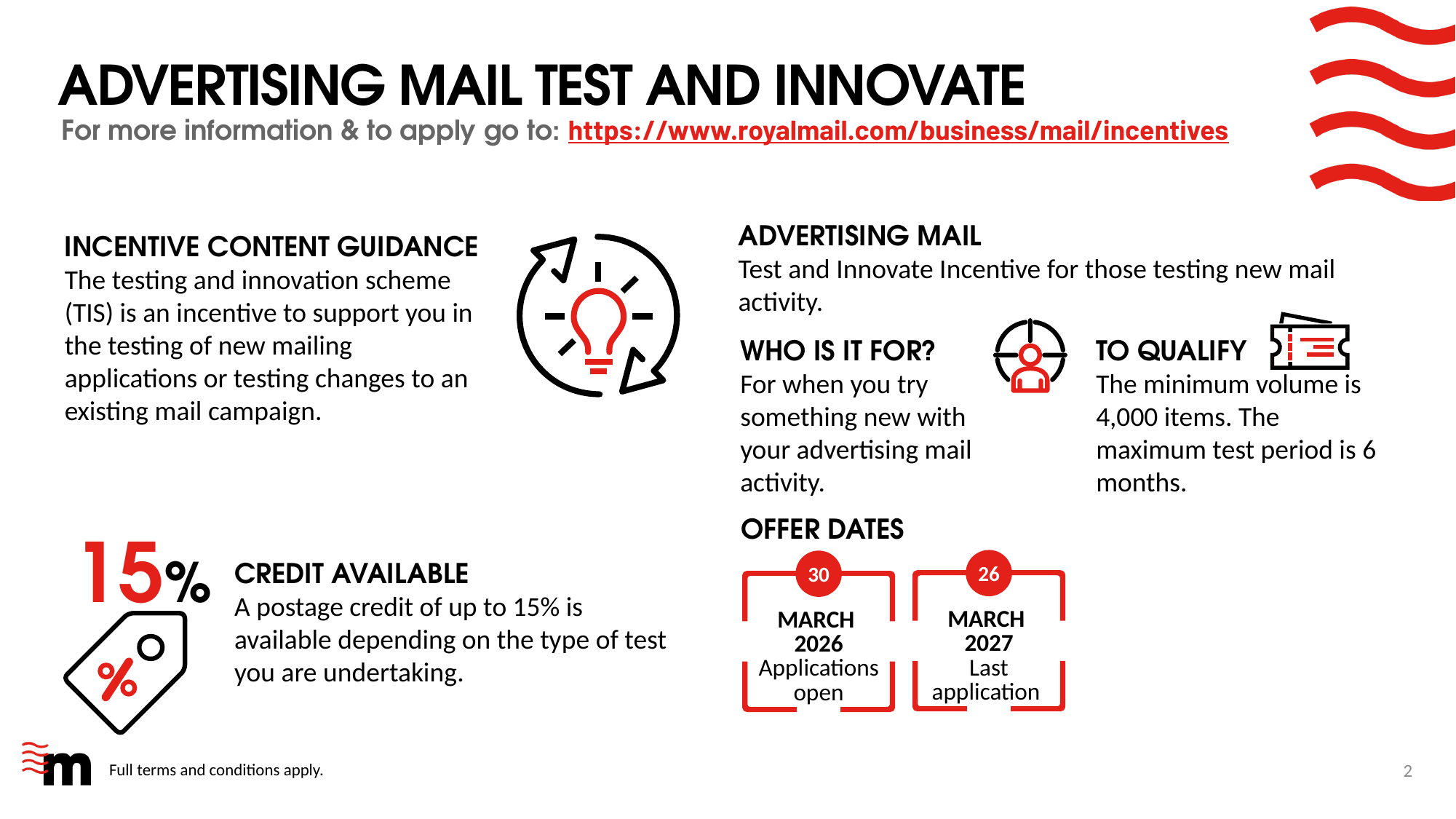

# Advertising mail test and innovate
For more information & to apply go to: https://www.royalmail.com/business/mail/incentives
ADVERTISING MAIL
Test and Innovate Incentive for those testing new mail activity.
INCENTIVE CONTENT GUIDANCE
The testing and innovation scheme (TIS) is an incentive to support you in the testing of new mailing applications or testing changes to an existing mail campaign.

WHO IS IT FOR?
For when you try something new with your advertising mail activity.
TO QUALIFY
The minimum volume is 4,000 items. The maximum test period is 6 months.

OFFER DATES
15%
26
30
CREDIT AVAILABLE
A postage credit of up to 15% is available depending on the type of test you are undertaking.
MARCH
2027
Last application
MARCH
2026
Applications open

2
Full terms and conditions apply.